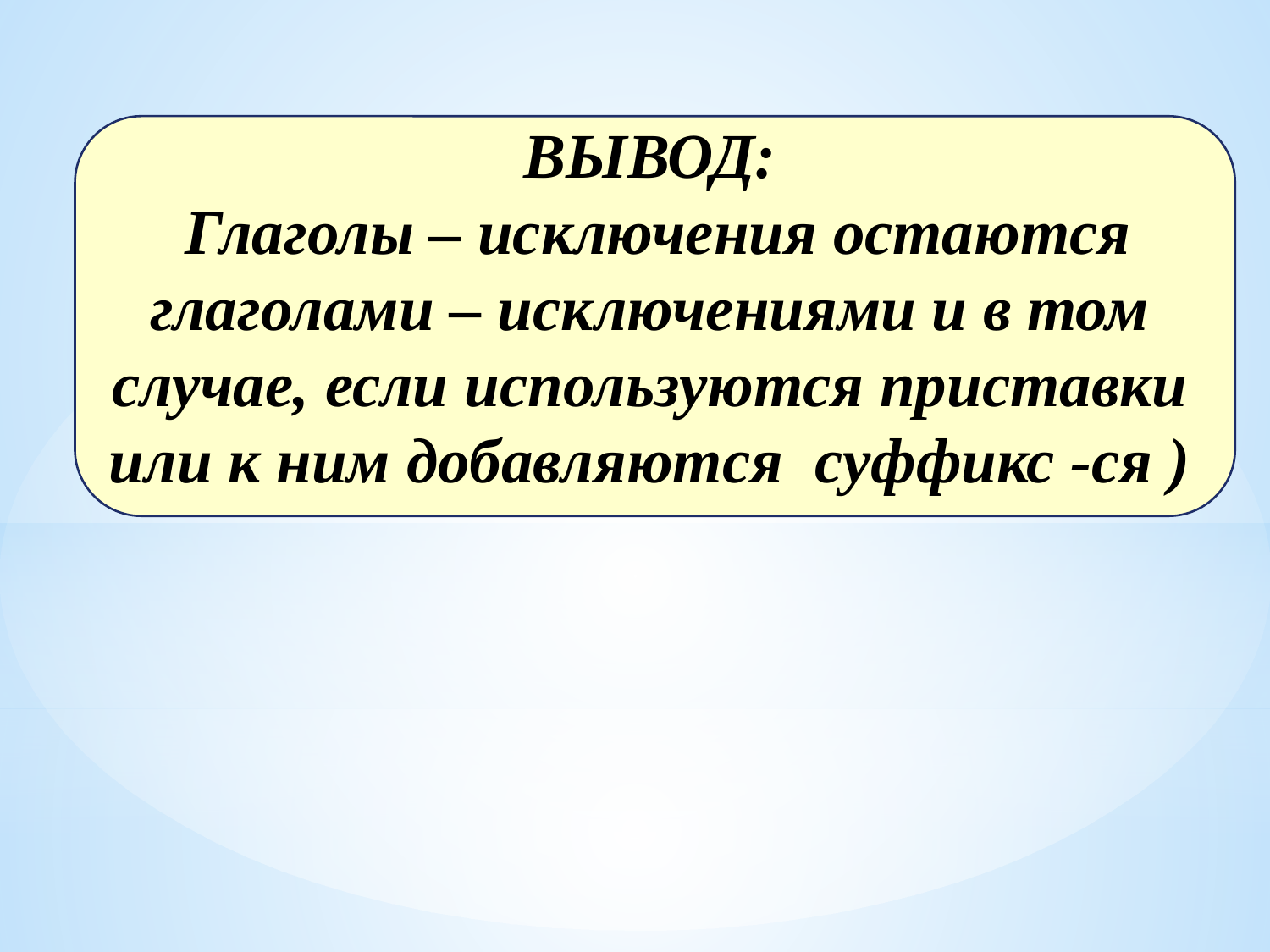

ВЫВОД:
 Глаголы – исключения остаются глаголами – исключениями и в том случае, если используются приставки или к ним добавляются  суффикс -ся )